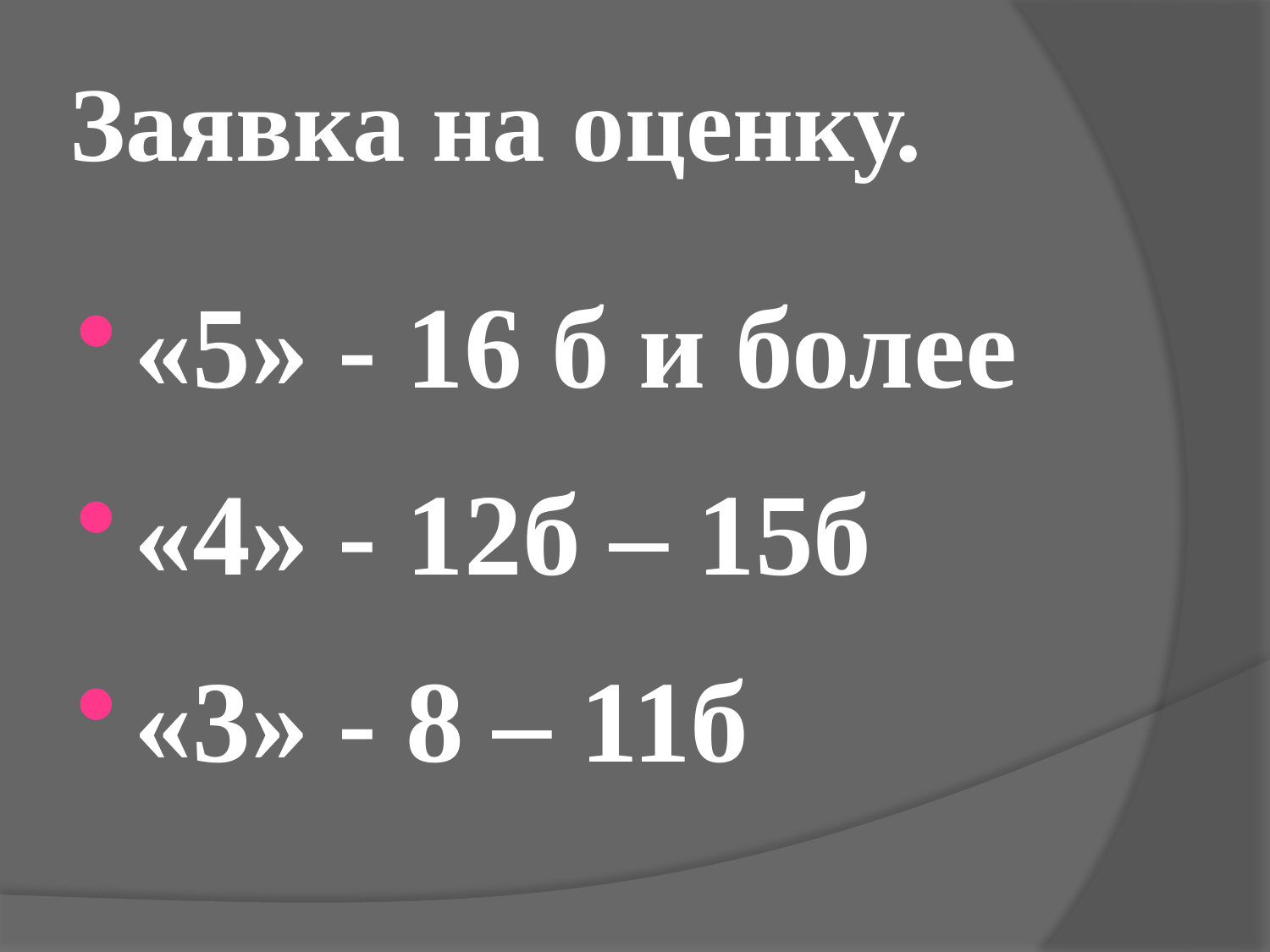

# Заявка на оценку.
«5» - 16 б и более
«4» - 12б – 15б
«3» - 8 – 11б